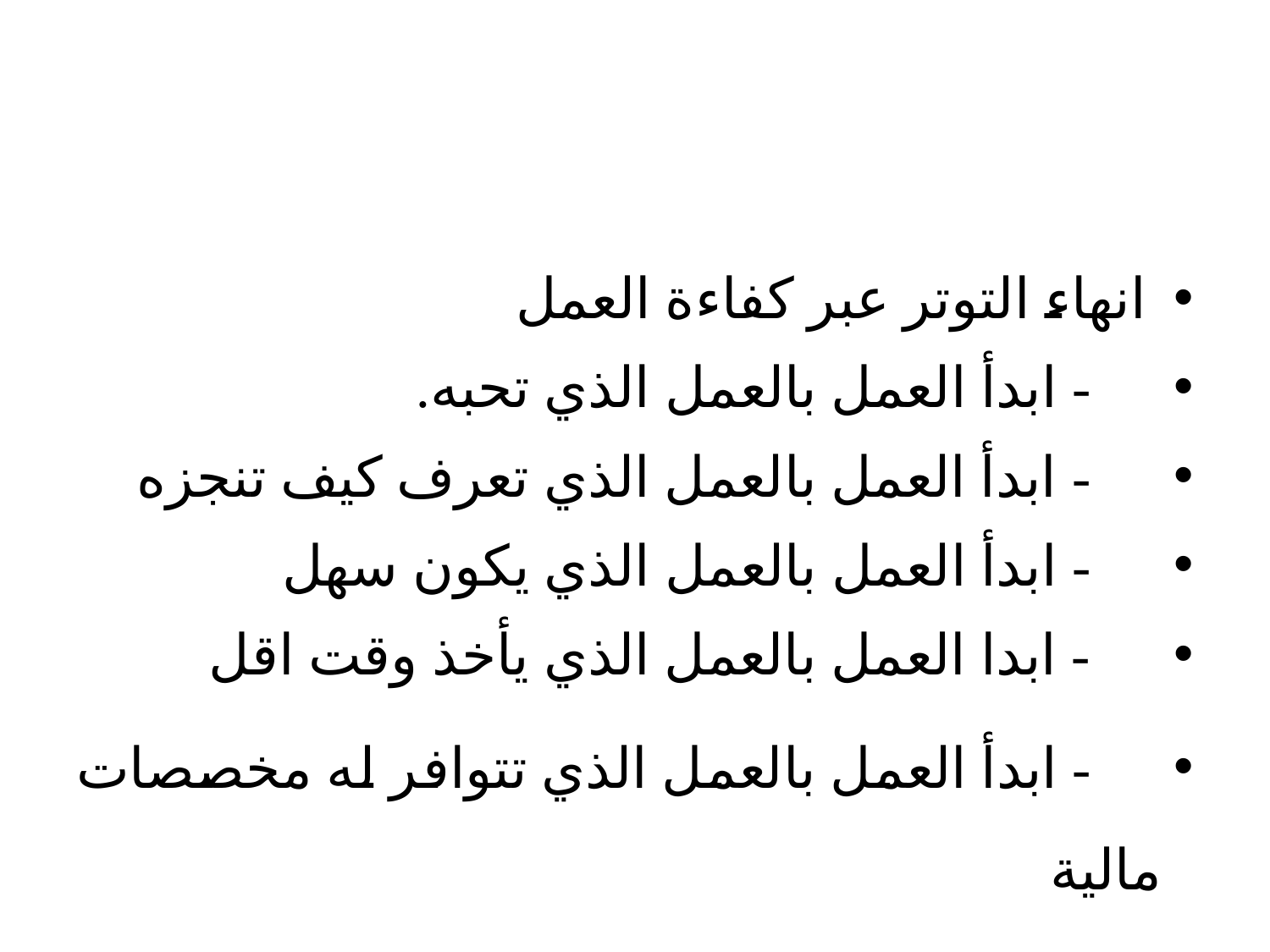

انهاء التوتر عبر كفاءة العمل
     - ابدأ العمل بالعمل الذي تحبه.
     - ابدأ العمل بالعمل الذي تعرف كيف تنجزه
     - ابدأ العمل بالعمل الذي يكون سهل
     - ابدا العمل بالعمل الذي يأخذ وقت اقل
     - ابدأ العمل بالعمل الذي تتوافر له مخصصات مالية